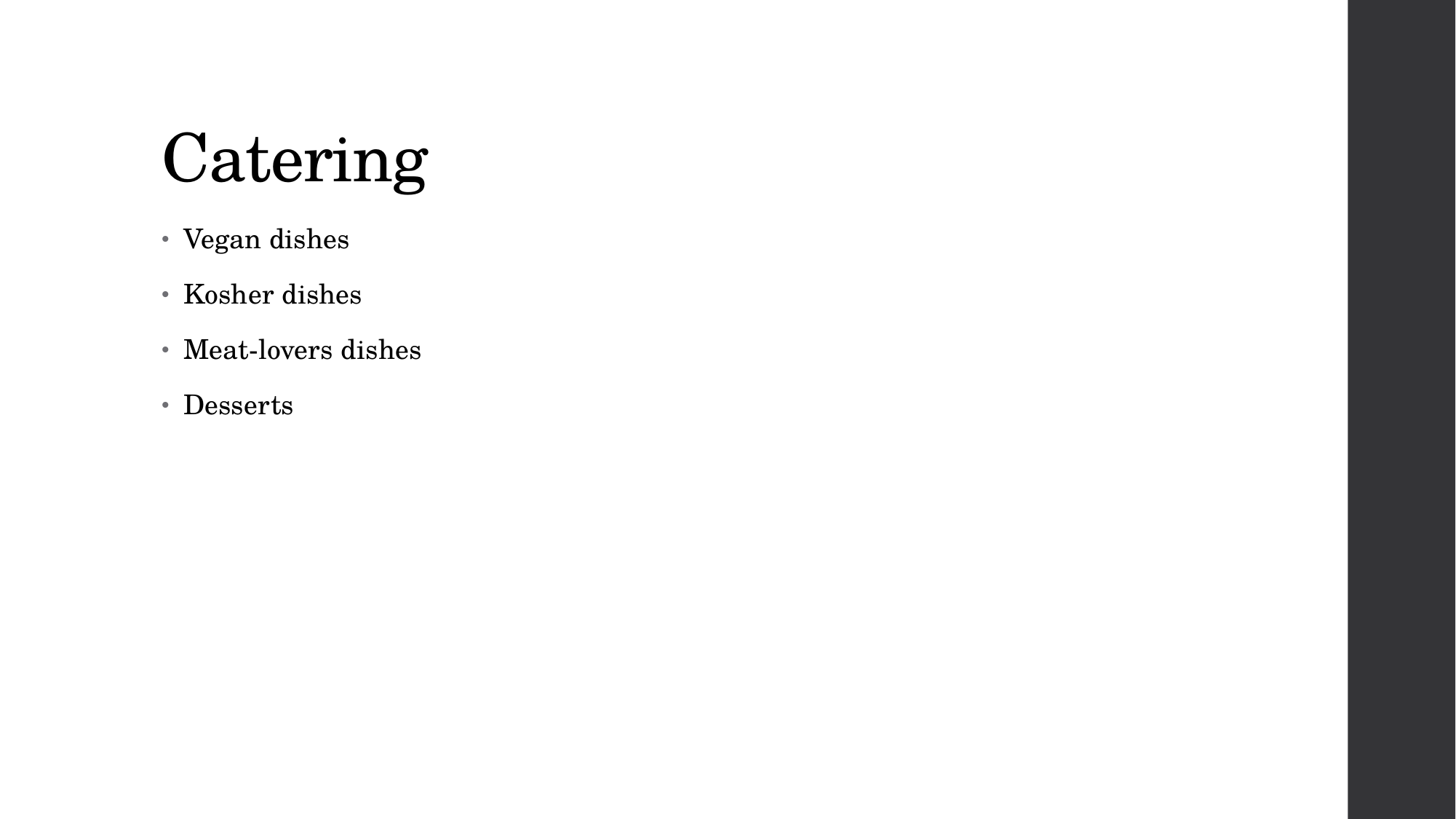

# Catering
Vegan dishes
Kosher dishes
Meat-lovers dishes
Desserts